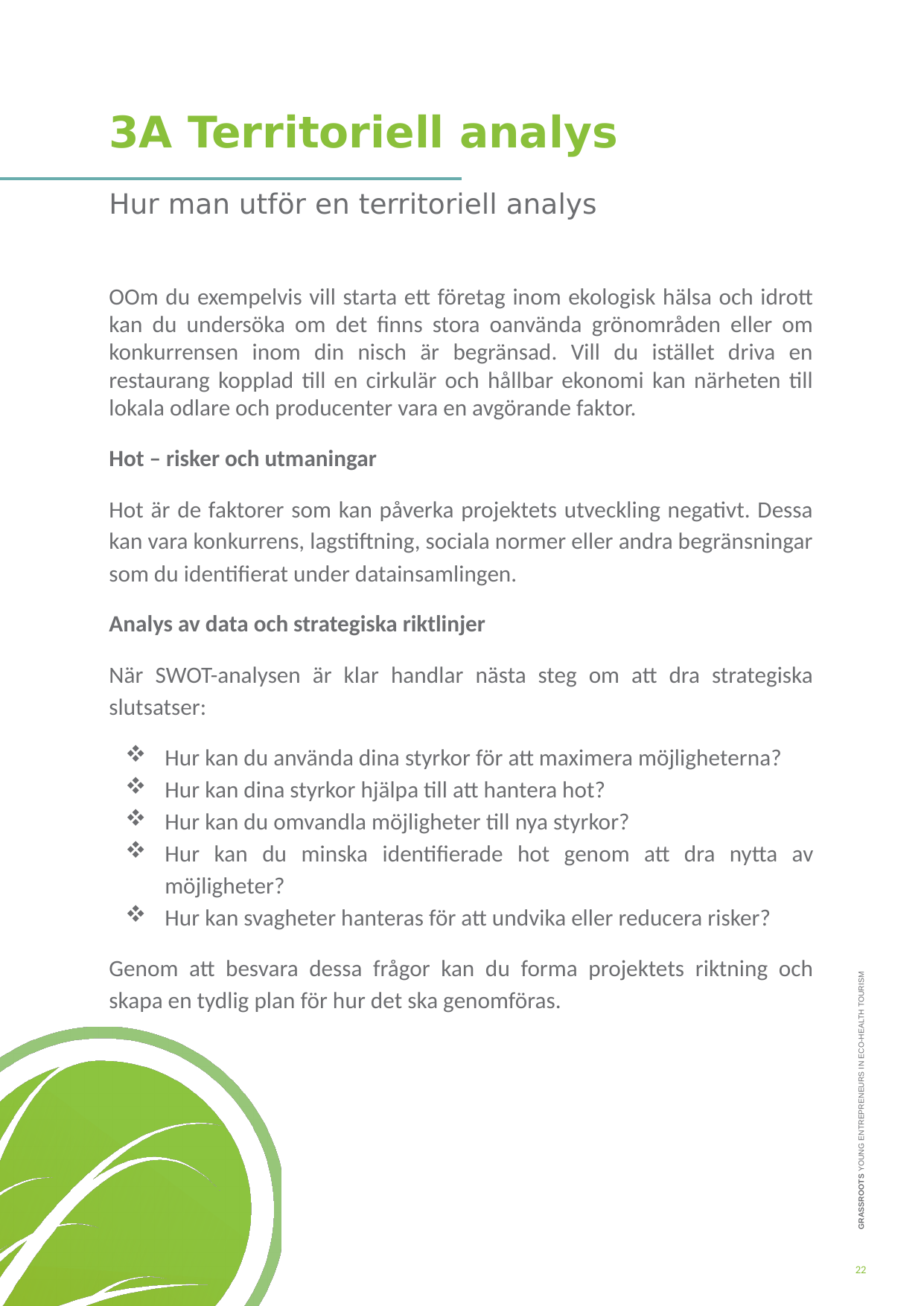

3A Territoriell analys
Hur man utför en territoriell analys
OOm du exempelvis vill starta ett företag inom ekologisk hälsa och idrott kan du undersöka om det finns stora oanvända grönområden eller om konkurrensen inom din nisch är begränsad. Vill du istället driva en restaurang kopplad till en cirkulär och hållbar ekonomi kan närheten till lokala odlare och producenter vara en avgörande faktor.
Hot – risker och utmaningar
Hot är de faktorer som kan påverka projektets utveckling negativt. Dessa kan vara konkurrens, lagstiftning, sociala normer eller andra begränsningar som du identifierat under datainsamlingen.
Analys av data och strategiska riktlinjer
När SWOT-analysen är klar handlar nästa steg om att dra strategiska slutsatser:
Hur kan du använda dina styrkor för att maximera möjligheterna?
Hur kan dina styrkor hjälpa till att hantera hot?
Hur kan du omvandla möjligheter till nya styrkor?
Hur kan du minska identifierade hot genom att dra nytta av möjligheter?
Hur kan svagheter hanteras för att undvika eller reducera risker?
Genom att besvara dessa frågor kan du forma projektets riktning och skapa en tydlig plan för hur det ska genomföras.

22